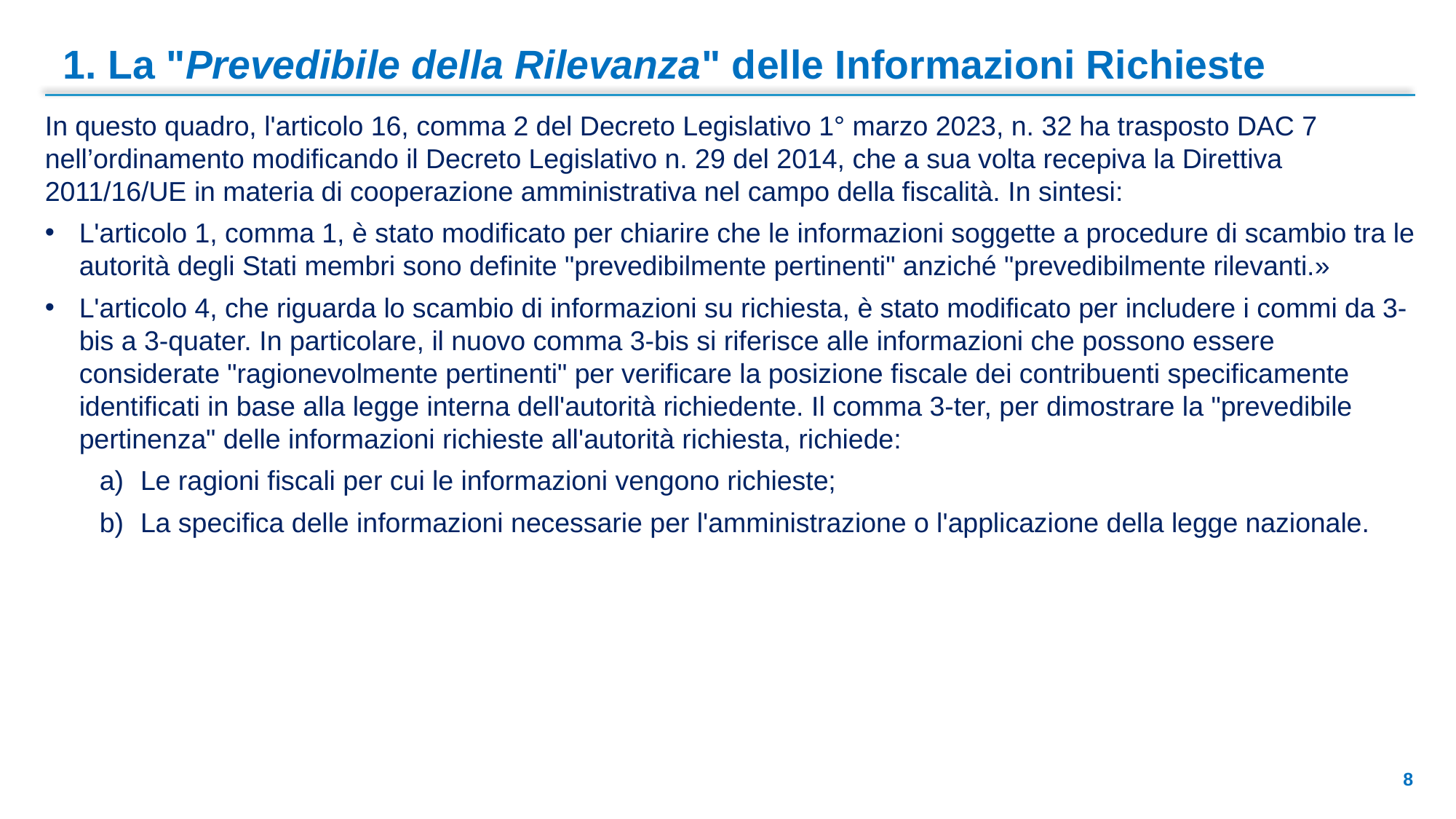

1. La "Prevedibile della Rilevanza" delle Informazioni Richieste
In questo quadro, l'articolo 16, comma 2 del Decreto Legislativo 1° marzo 2023, n. 32 ha trasposto DAC 7 nell’ordinamento modificando il Decreto Legislativo n. 29 del 2014, che a sua volta recepiva la Direttiva 2011/16/UE in materia di cooperazione amministrativa nel campo della fiscalità. In sintesi:
L'articolo 1, comma 1, è stato modificato per chiarire che le informazioni soggette a procedure di scambio tra le autorità degli Stati membri sono definite "prevedibilmente pertinenti" anziché "prevedibilmente rilevanti.»
L'articolo 4, che riguarda lo scambio di informazioni su richiesta, è stato modificato per includere i commi da 3-bis a 3-quater. In particolare, il nuovo comma 3-bis si riferisce alle informazioni che possono essere considerate "ragionevolmente pertinenti" per verificare la posizione fiscale dei contribuenti specificamente identificati in base alla legge interna dell'autorità richiedente. Il comma 3-ter, per dimostrare la "prevedibile pertinenza" delle informazioni richieste all'autorità richiesta, richiede:
Le ragioni fiscali per cui le informazioni vengono richieste;
La specifica delle informazioni necessarie per l'amministrazione o l'applicazione della legge nazionale.
8